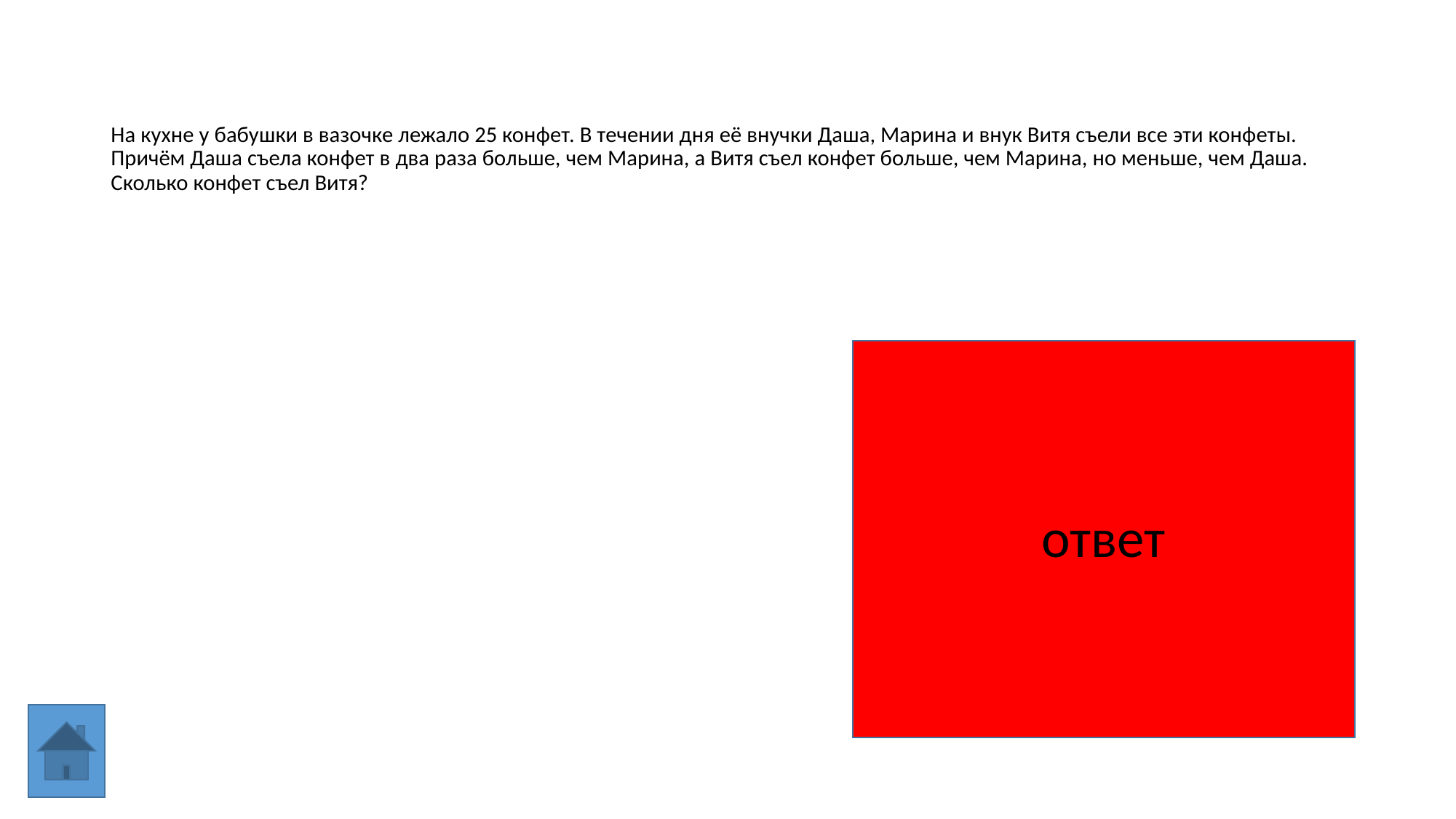

# На кухне у бабушки в вазочке лежало 25 конфет. В течении дня её внучки Даша, Марина и внук Витя съели все эти конфеты. Причём Даша съела конфет в два раза больше, чем Марина, а Витя съел конфет больше, чем Maрина, но меньше, чем Даша. Сколько конфет съел Витя?
ответ